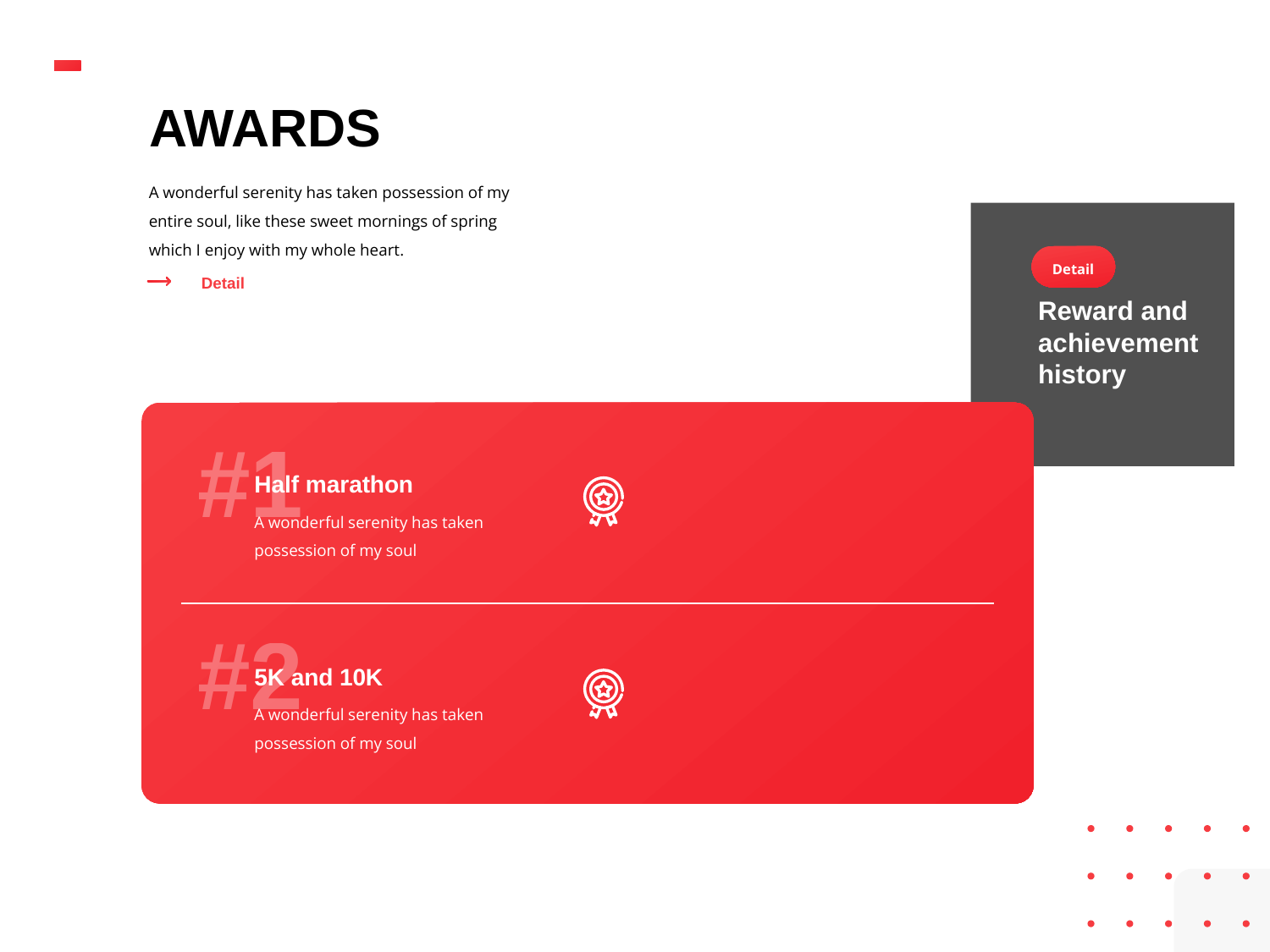

AWARDS
A wonderful serenity has taken possession of my entire soul, like these sweet mornings of spring which I enjoy with my whole heart.

Detail
Detail

Reward and achievement history

#1

Half marathon

A wonderful serenity has taken possession of my soul
#2

5K and 10K

A wonderful serenity has taken possession of my soul